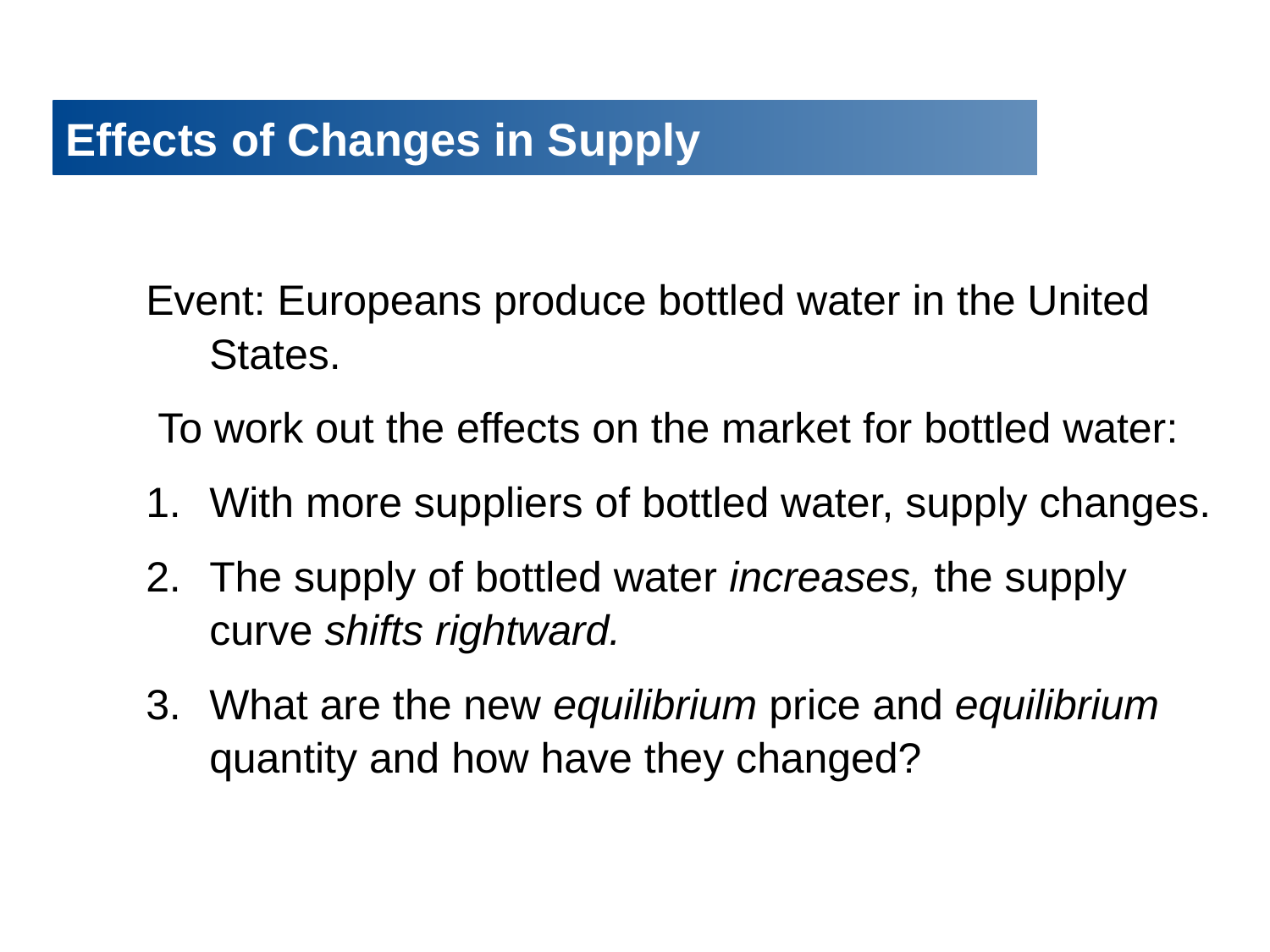

# Effects of Changes in Supply
Event: Europeans produce bottled water in the United States.
 To work out the effects on the market for bottled water:
With more suppliers of bottled water, supply changes.
The supply of bottled water increases, the supply curve shifts rightward.
What are the new equilibrium price and equilibrium quantity and how have they changed?